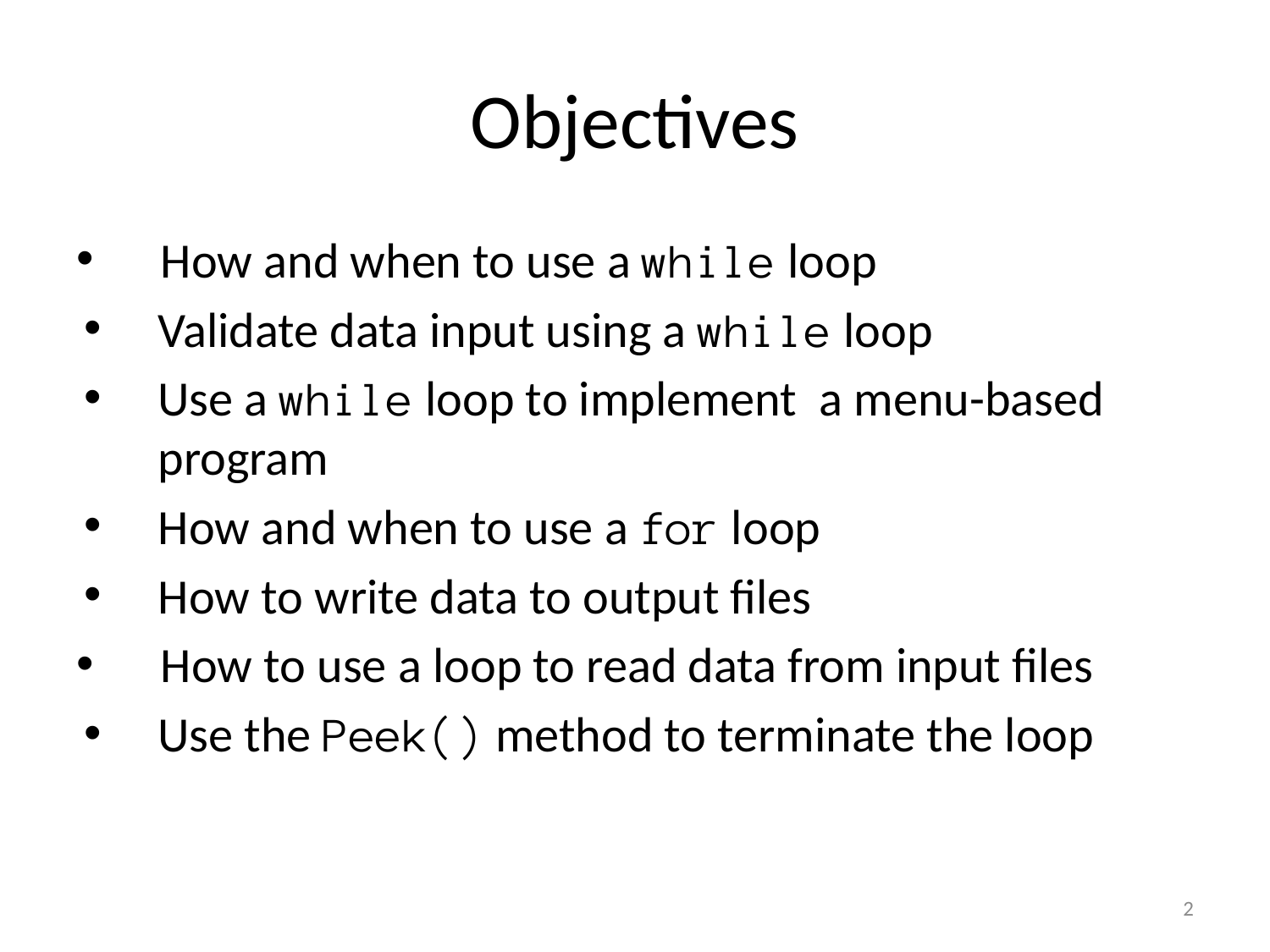

# Objectives
How and when to use a while loop
Validate data input using a while loop
Use a while loop to implement  a menu-based program
How and when to use a for loop
How to write data to output files
How to use a loop to read data from input files
Use the Peek() method to terminate the loop
2